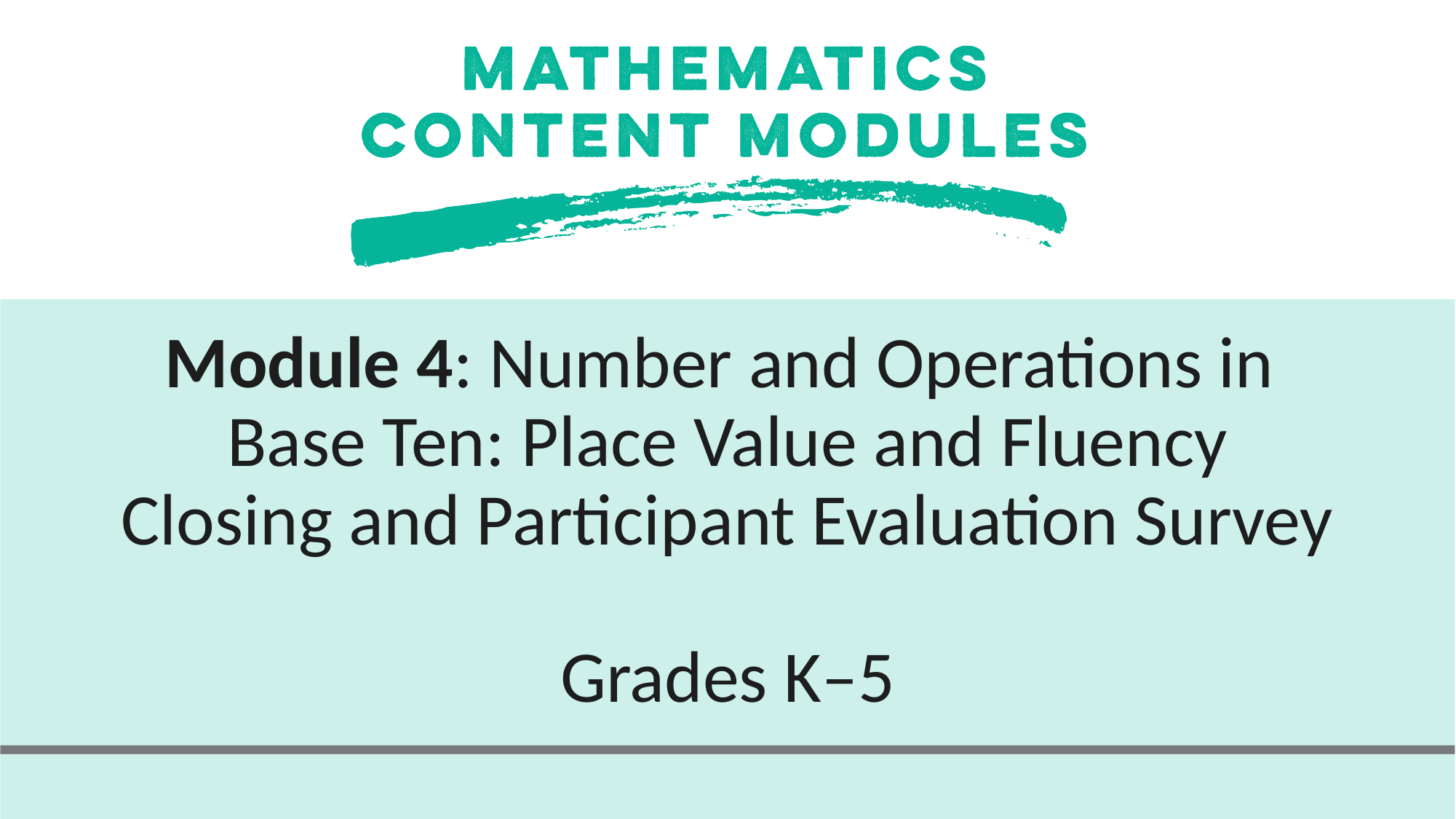

Module 4: Number and Operations in
Base Ten: Place Value and Fluency
Closing and Participant Evaluation Survey
Grades K–5